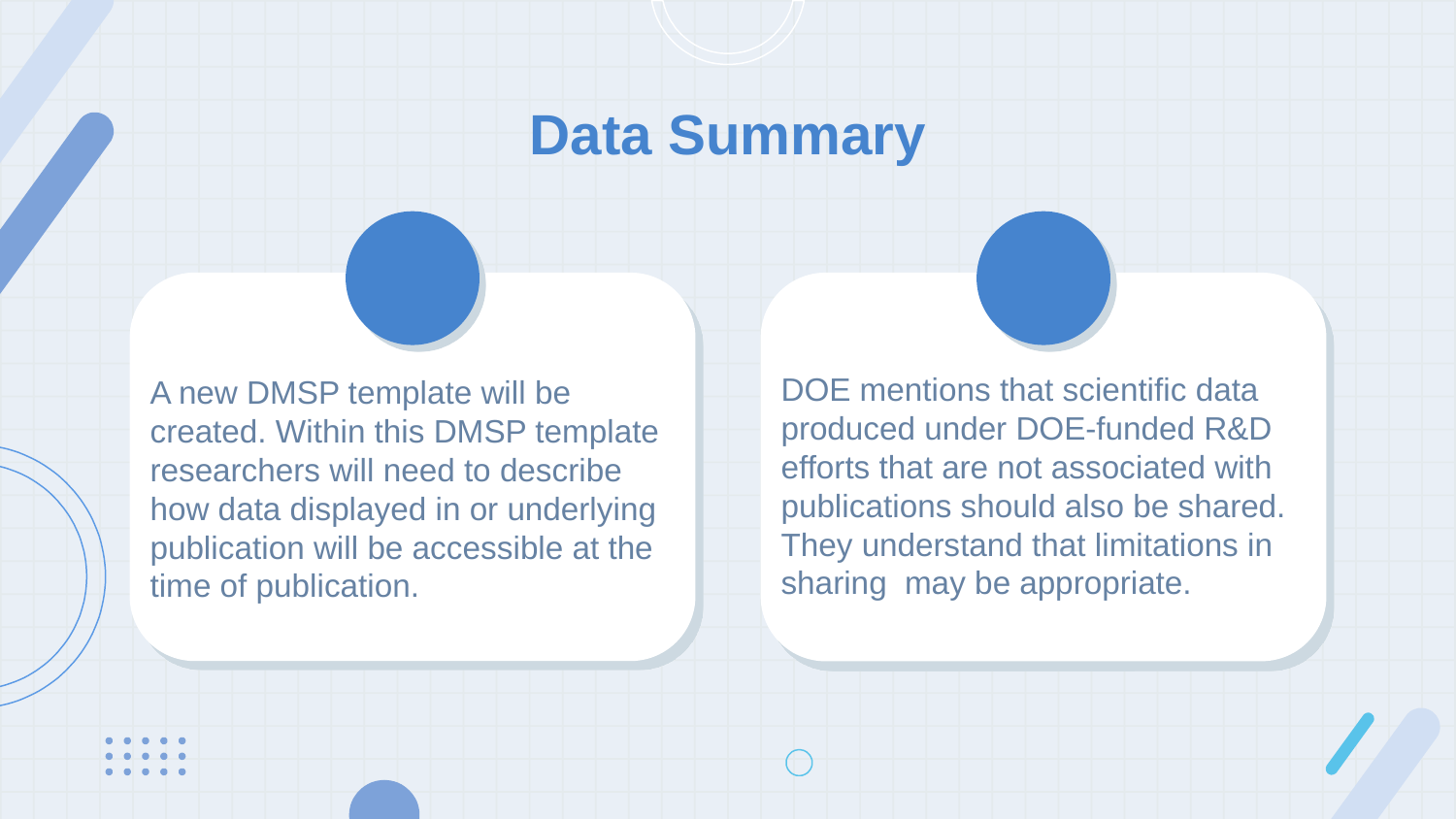

# Data Summary

DOE mentions that scientific data produced under DOE-funded R&D efforts that are not associated with publications should also be shared. They understand that limitations in sharing  may be appropriate.
A new DMSP template will be created. Within this DMSP template researchers will need to describe how data displayed in or underlying publication will be accessible at the time of publication.